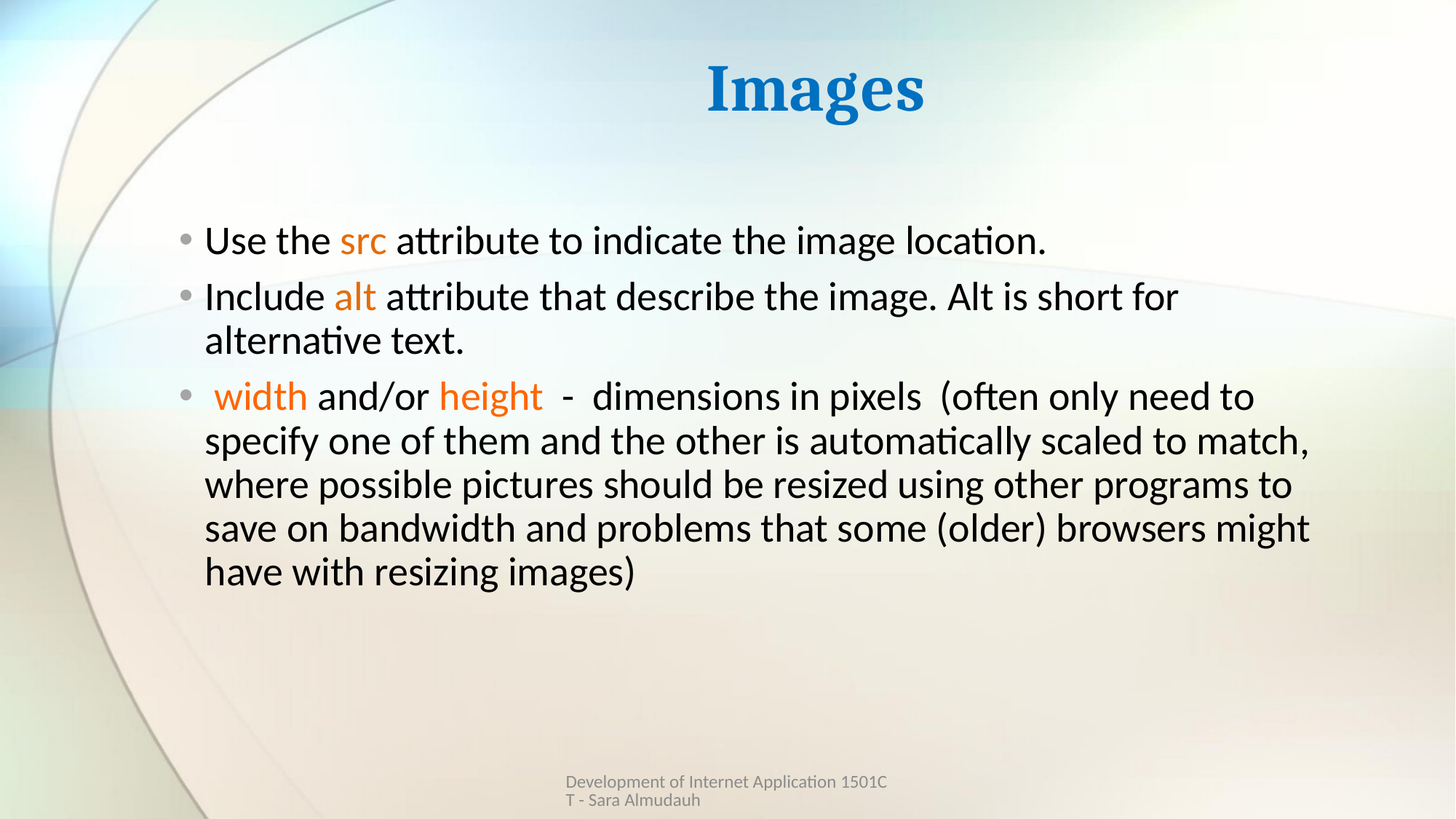

# Images
Use the src attribute to indicate the image location.
Include alt attribute that describe the image. Alt is short for alternative text.
 width and/or height  -  dimensions in pixels  (often only need to specify one of them and the other is automatically scaled to match, where possible pictures should be resized using other programs to save on bandwidth and problems that some (older) browsers might have with resizing images)

Development of Internet Application 1501CT - Sara Almudauh